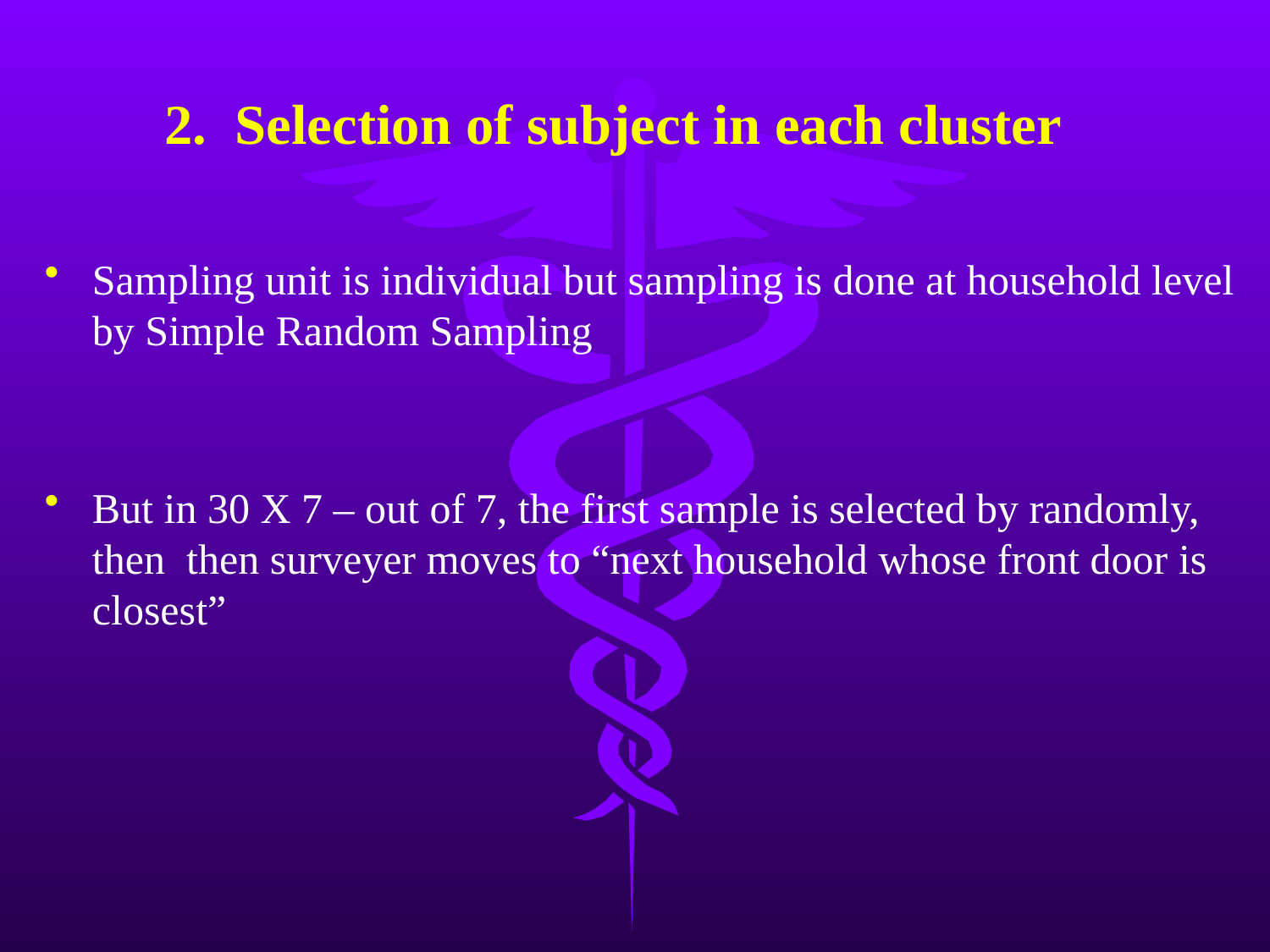

# 2.  Selection of subject in each cluster
Sampling unit is individual but sampling is done at household level by Simple Random Sampling

But in 30 X 7 – out of 7, the first sample is selected by randomly, then  then surveyer moves to “next household whose front door is closest”